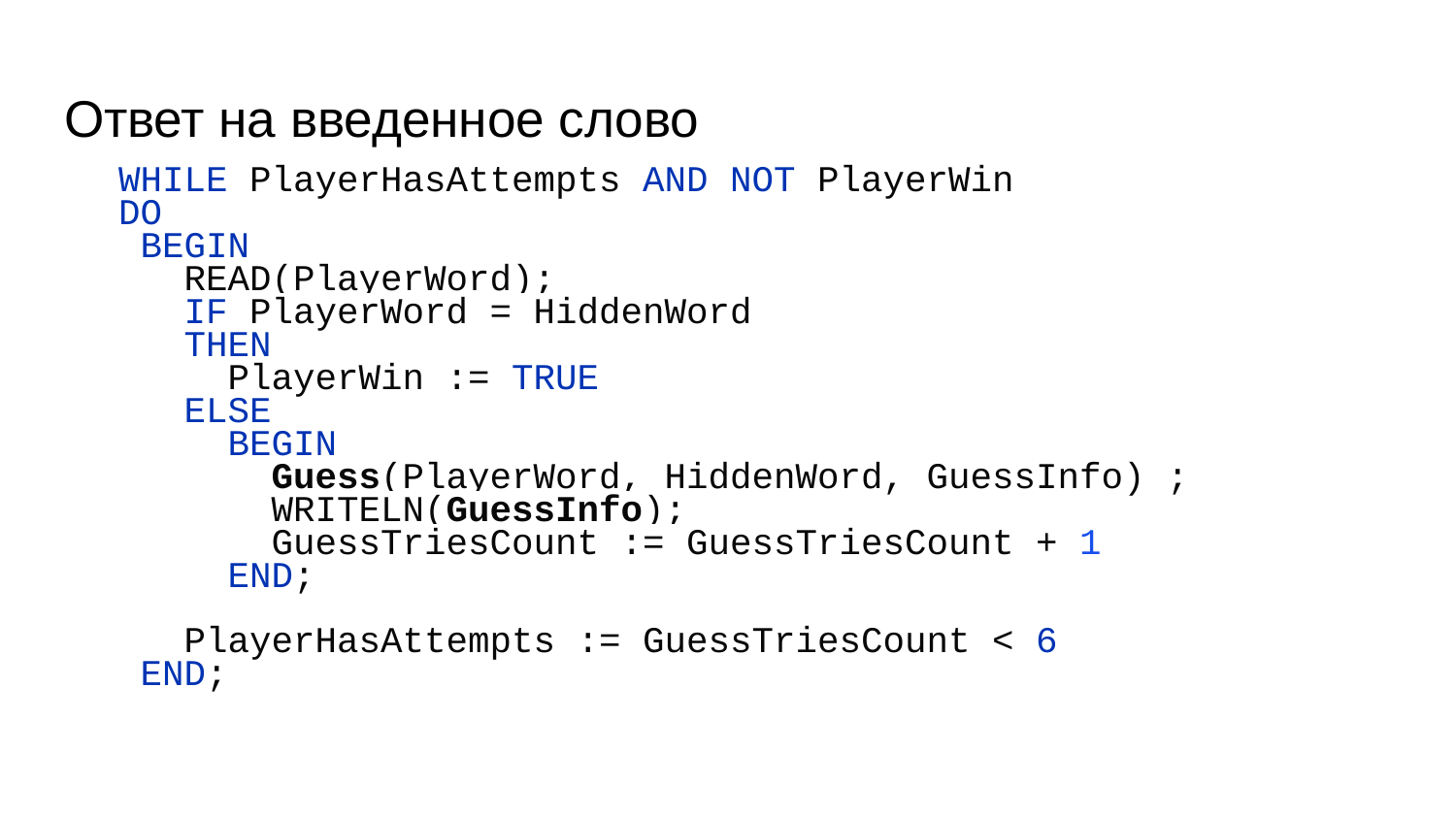

# Ответ на введенное слово
WHILE PlayerHasAttempts AND NOT PlayerWin
DO
 BEGIN
   READ(PlayerWord);
   IF PlayerWord = HiddenWord
   THEN
     PlayerWin := TRUE
   ELSE
     BEGIN
       Guess(PlayerWord, HiddenWord, GuessInfo) ;
       WRITELN(GuessInfo);
       GuessTriesCount := GuessTriesCount + 1
     END;

   PlayerHasAttempts := GuessTriesCount < 6
 END;